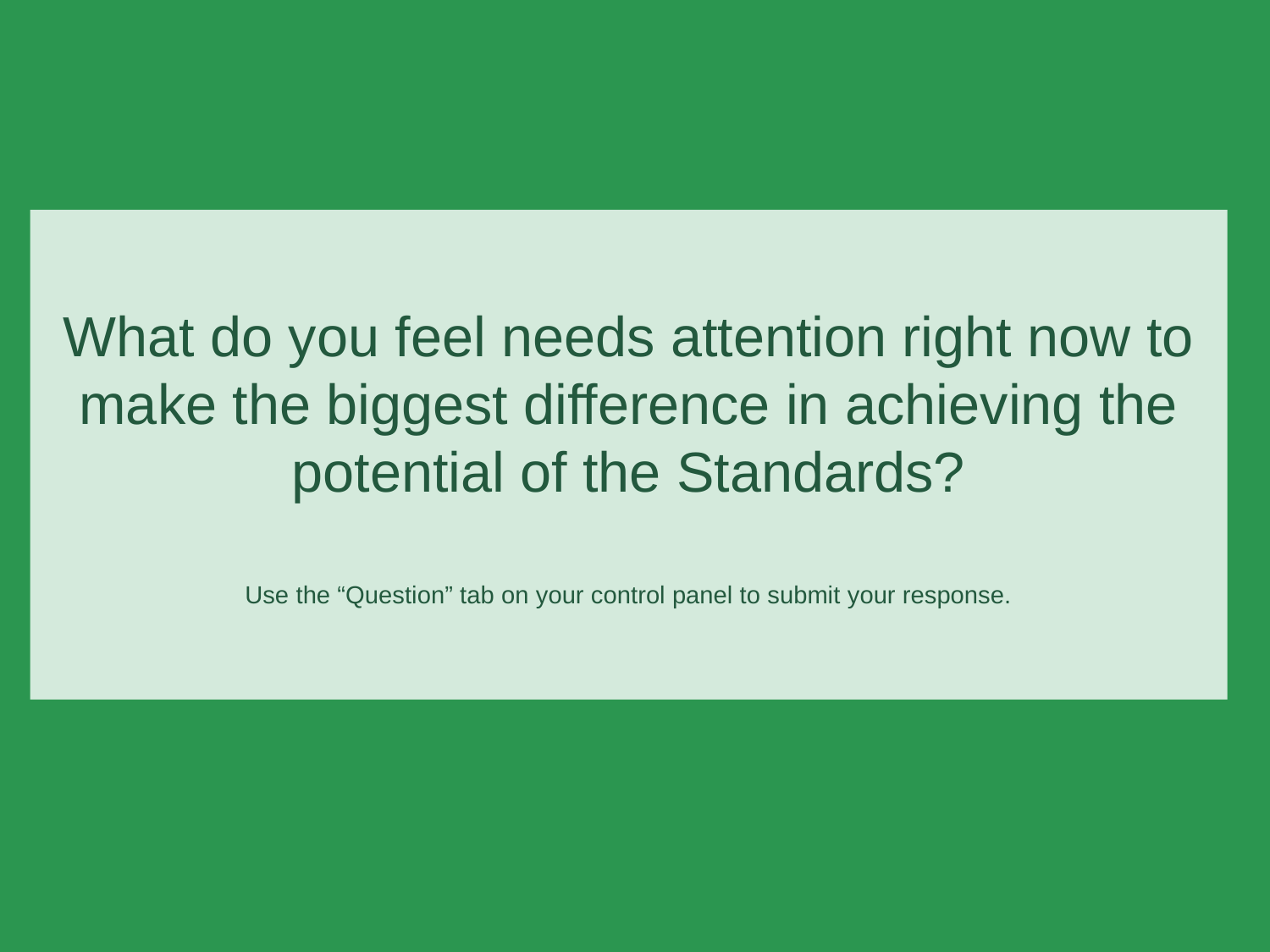

# What do you feel needs attention right now to make the biggest difference in achieving the potential of the Standards?

Use the “Question” tab on your control panel to submit your response.